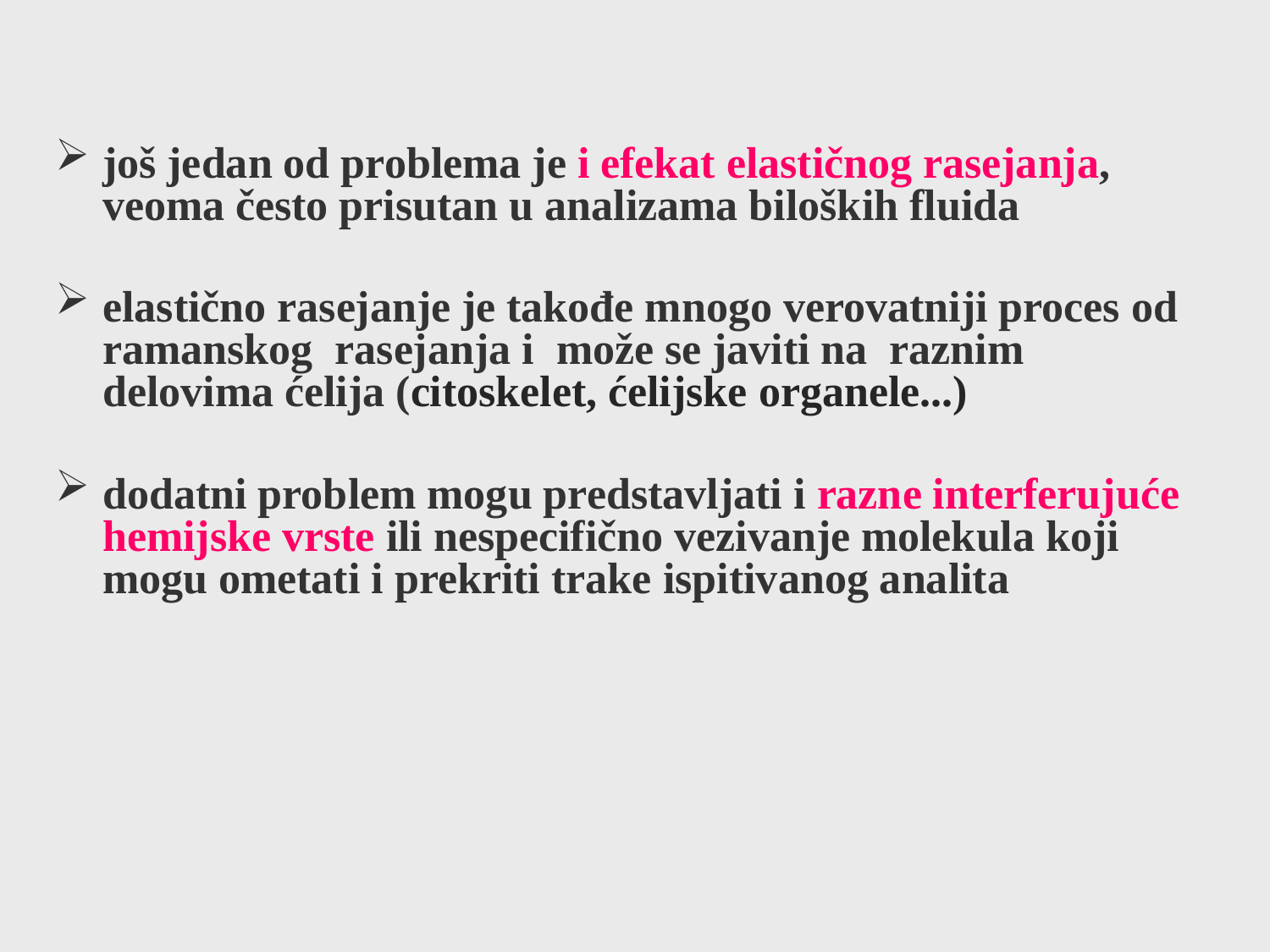

još jedan od problema je i efekat elastičnog rasejanja, veoma često prisutan u analizama biloških fluida

elastično rasejanje je takođe mnogo verovatniji proces od ramanskog  rasejanja i  može se javiti na  raznim delovima ćelija (citoskelet, ćelijske organele...)

dodatni problem mogu predstavljati i razne interferujuće hemijske vrste ili nespecifično vezivanje molekula koji mogu ometati i prekriti trake ispitivanog analita